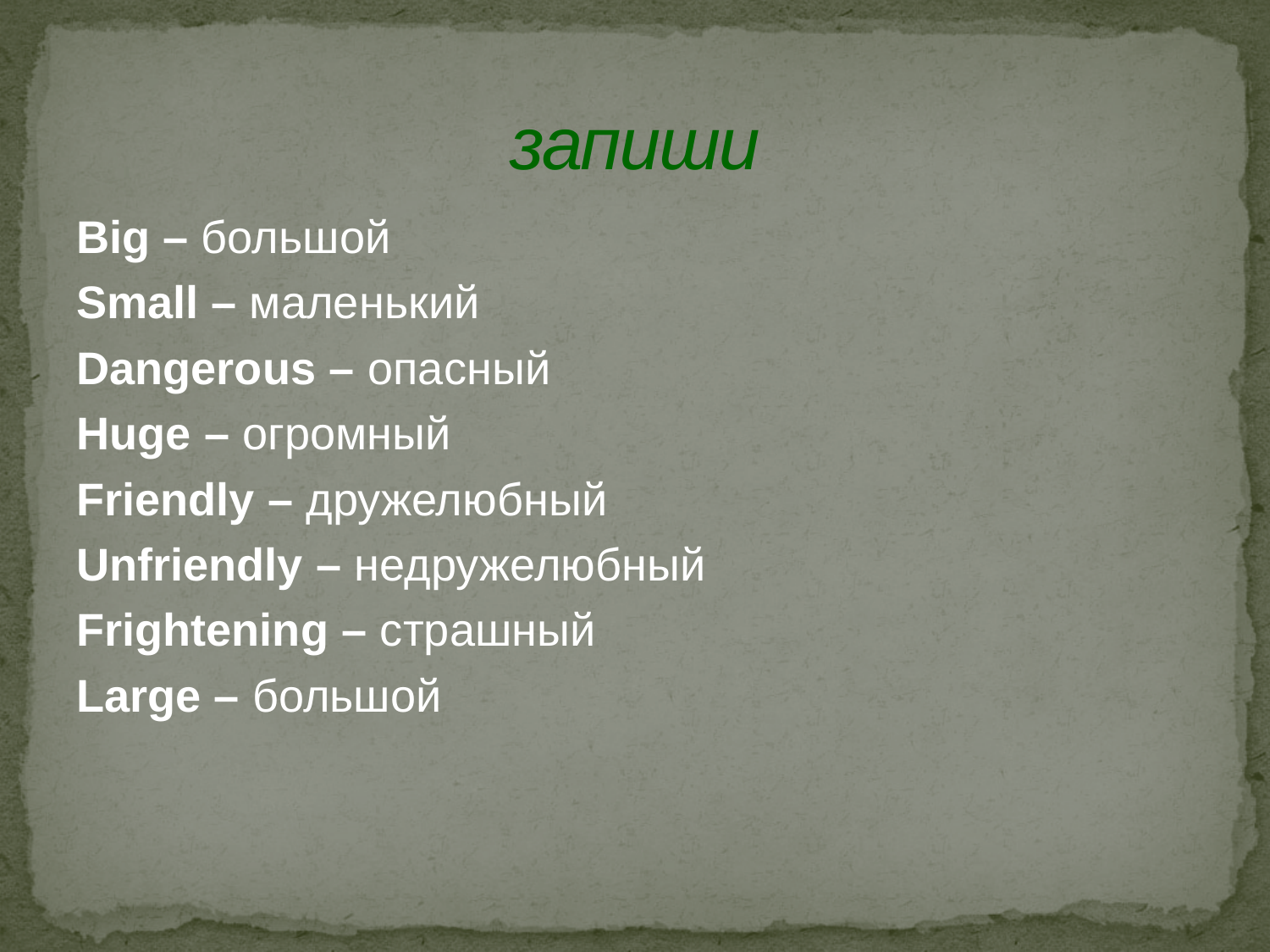

# запиши
Big – большой
Small – маленький
Dangerous – опасный
Huge – огромный
Friendly – дружелюбный
Unfriendly – недружелюбный
Frightening – страшный
Large – большой